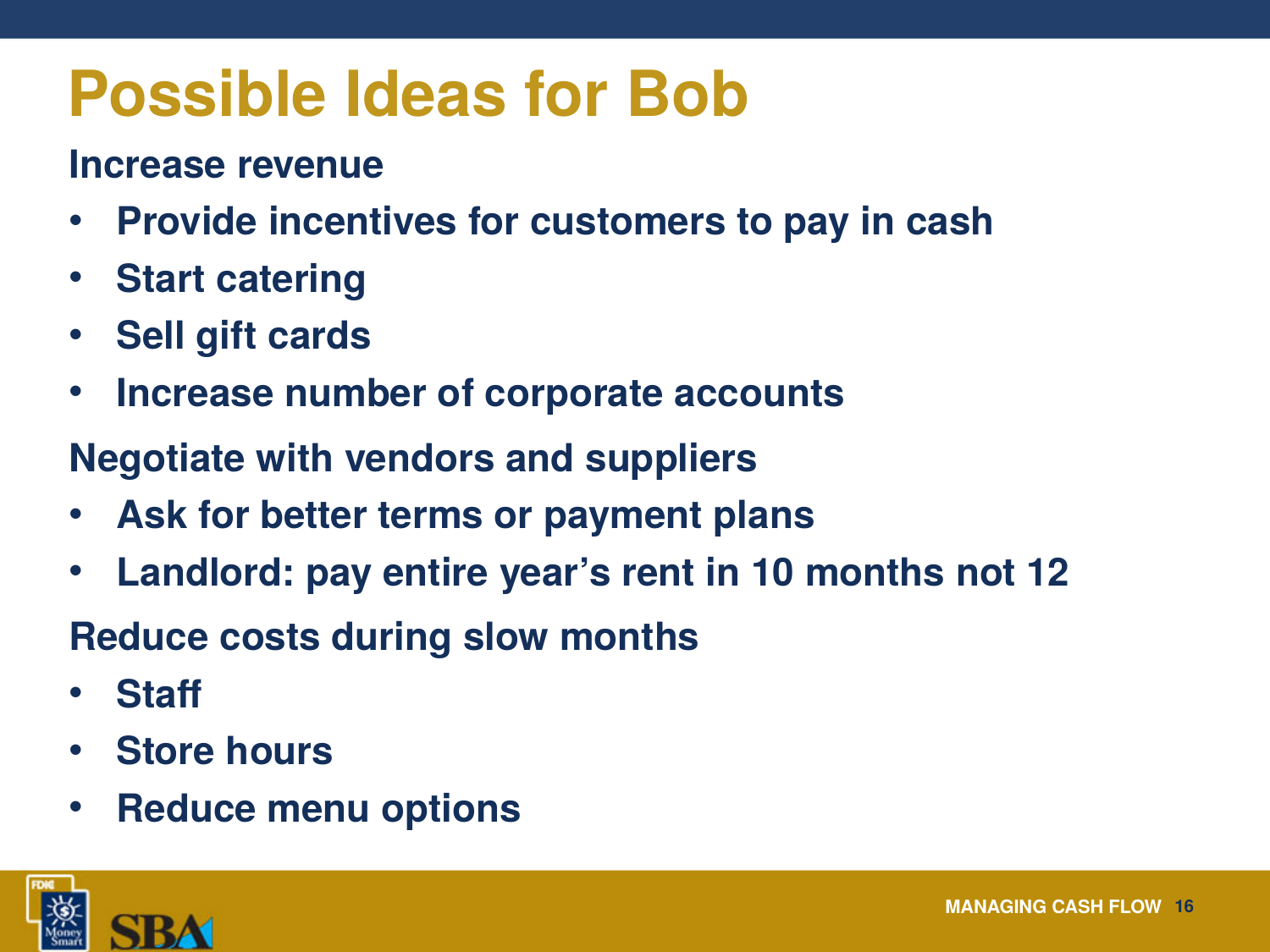

# Possible Ideas for Bob
Increase revenue
Provide incentives for customers to pay in cash
Start catering
Sell gift cards
Increase number of corporate accounts
Negotiate with vendors and suppliers
Ask for better terms or payment plans
Landlord: pay entire year’s rent in 10 months not 12
Reduce costs during slow months
Staff
Store hours
Reduce menu options